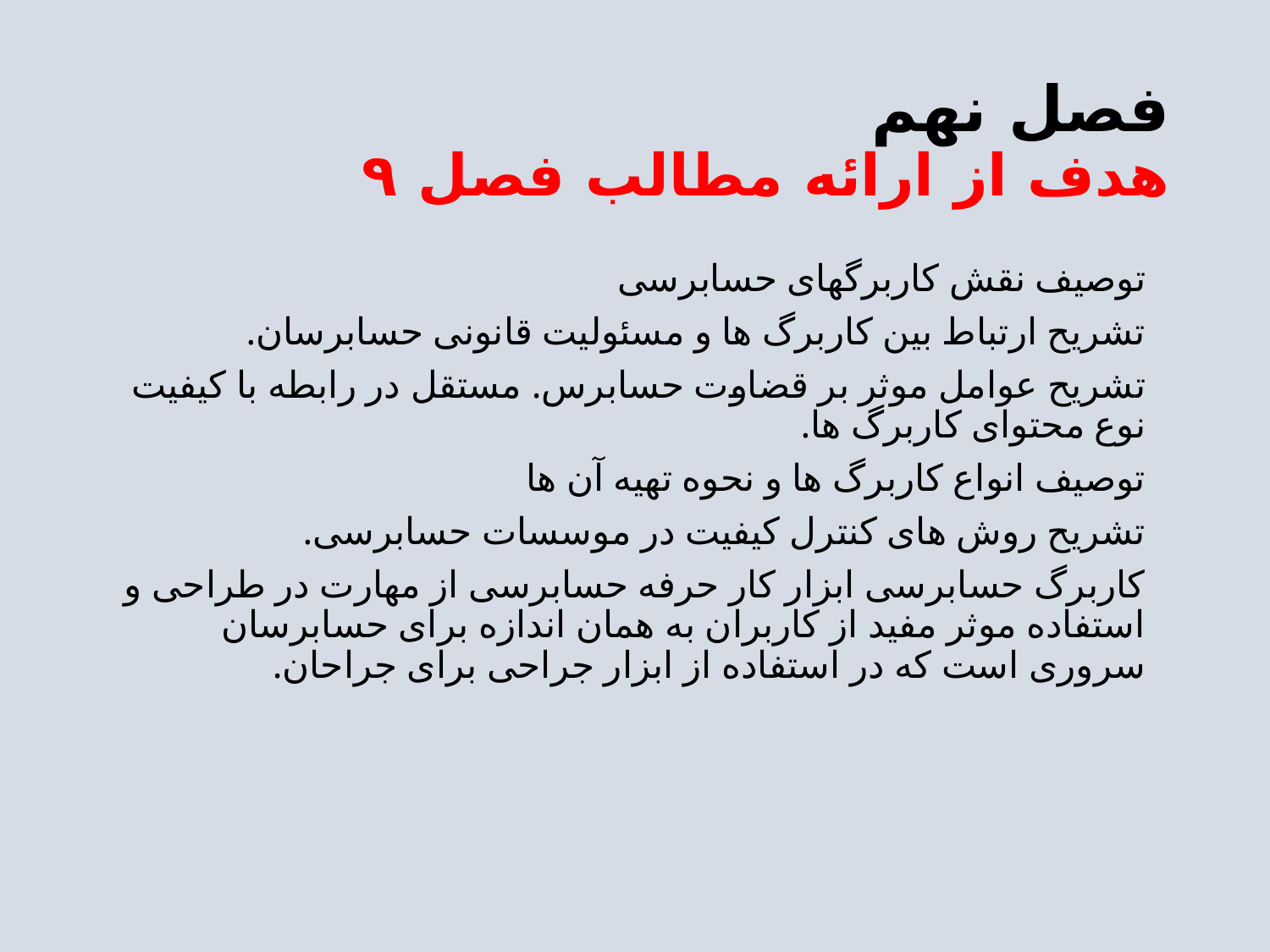

# فصل نهم هدف از ارائه مطالب فصل ۹
توصیف نقش کاربرگهای حسابرسی
تشریح ارتباط بین کاربرگ ها و مسئولیت قانونی حسابرسان.
تشریح عوامل موثر بر قضاوت حسابرس. مستقل در رابطه با کیفیت نوع محتوای کاربرگ ها.
توصیف انواع کاربرگ ها و نحوه تهیه آن ها
تشریح روش های کنترل کیفیت در موسسات حسابرسی.
کاربرگ حسابرسی ابزار کار حرفه حسابرسی از مهارت در طراحی و استفاده موثر مفید از کاربران به همان اندازه برای حسابرسان سروری است که در استفاده از ابزار جراحی برای جراحان.